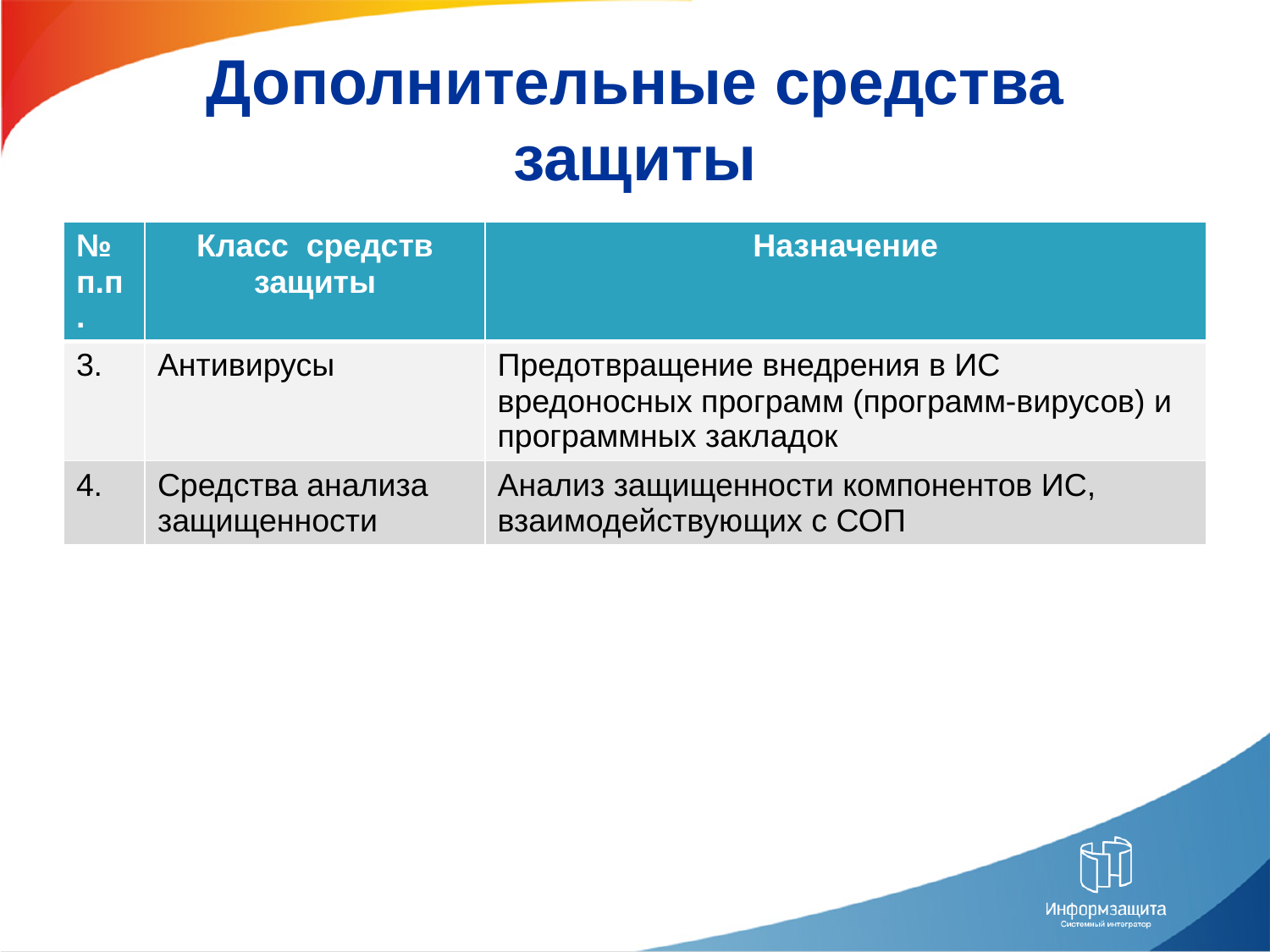

# Дополнительные средства защиты
| № п.п. | Класс средств защиты | Назначение |
| --- | --- | --- |
| 3. | Антивирусы | Предотвращение внедрения в ИС вредоносных программ (программ-вирусов) и программных закладок |
| 4. | Средства анализа защищенности | Анализ защищенности компонентов ИС, взаимодействующих с СОП |